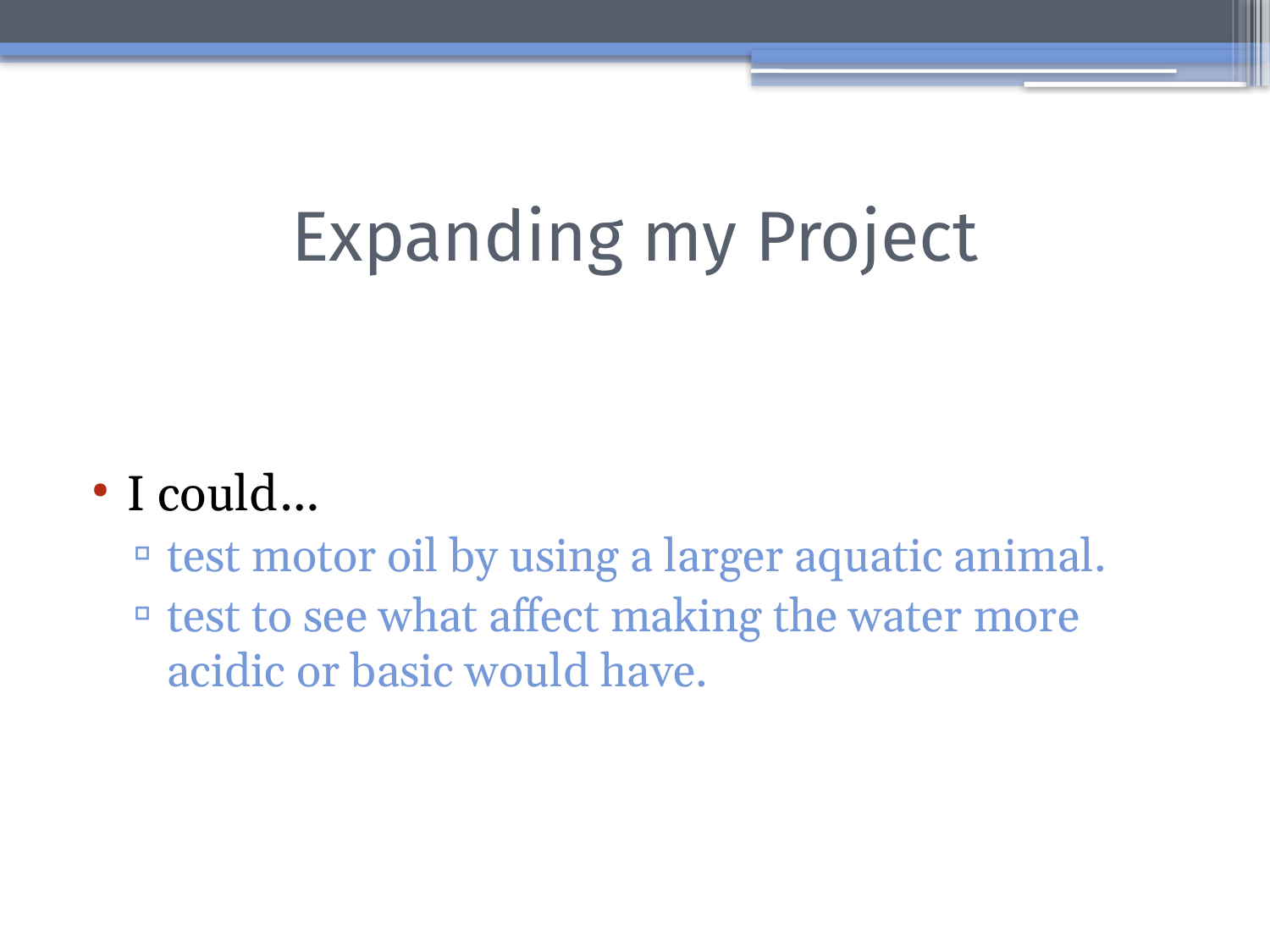

# Expanding my Project
I could…
test motor oil by using a larger aquatic animal.
test to see what affect making the water more acidic or basic would have.